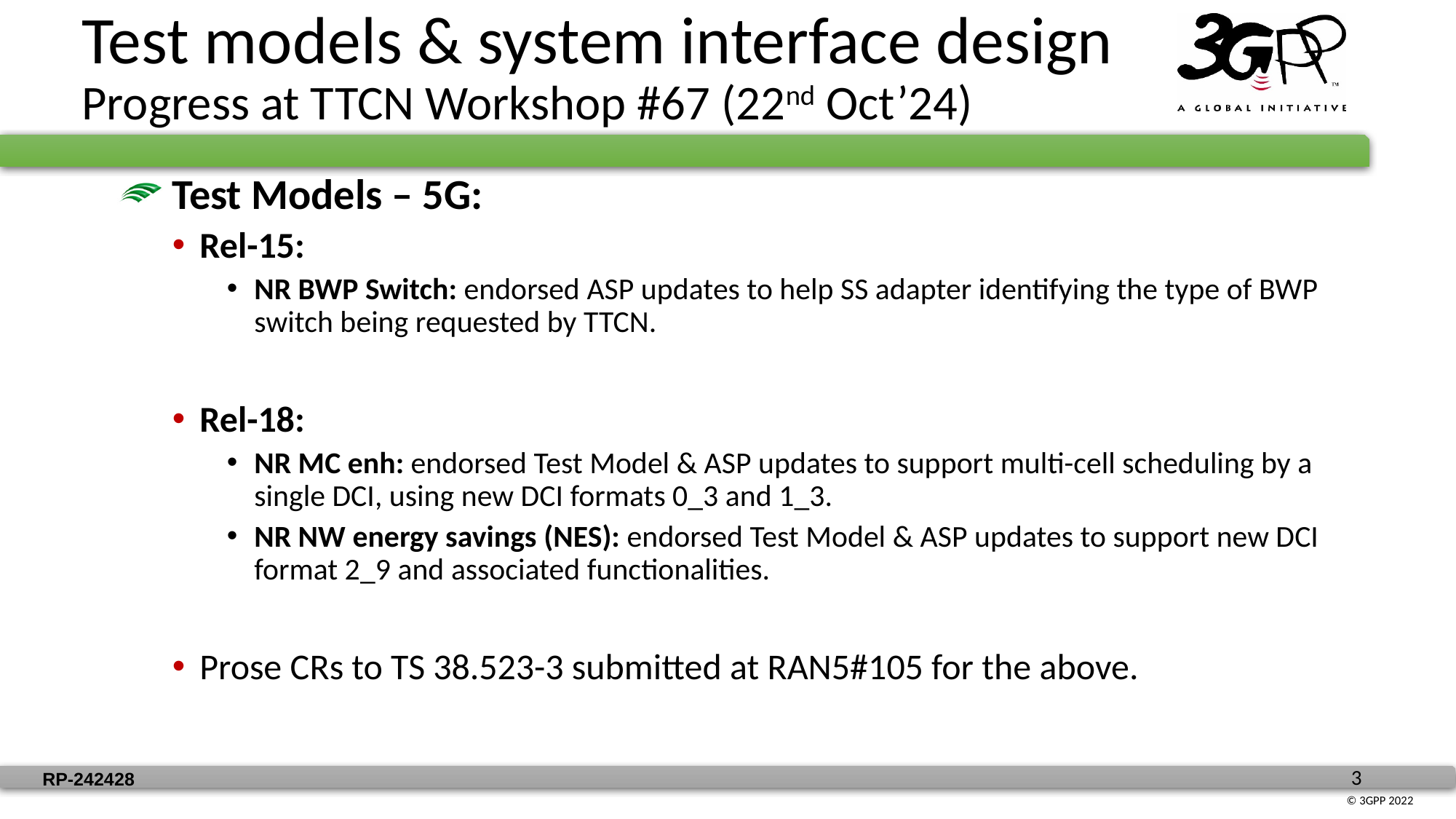

Test models & system interface design
Progress at TTCN Workshop #67 (22nd Oct’24)
 Test Models – 5G:
Rel-15:
NR BWP Switch: endorsed ASP updates to help SS adapter identifying the type of BWP switch being requested by TTCN.

Rel-18:
NR MC enh: endorsed Test Model & ASP updates to support multi-cell scheduling by a single DCI, using new DCI formats 0_3 and 1_3.
NR NW energy savings (NES): endorsed Test Model & ASP updates to support new DCI format 2_9 and associated functionalities.

Prose CRs to TS 38.523-3 submitted at RAN5#105 for the above.